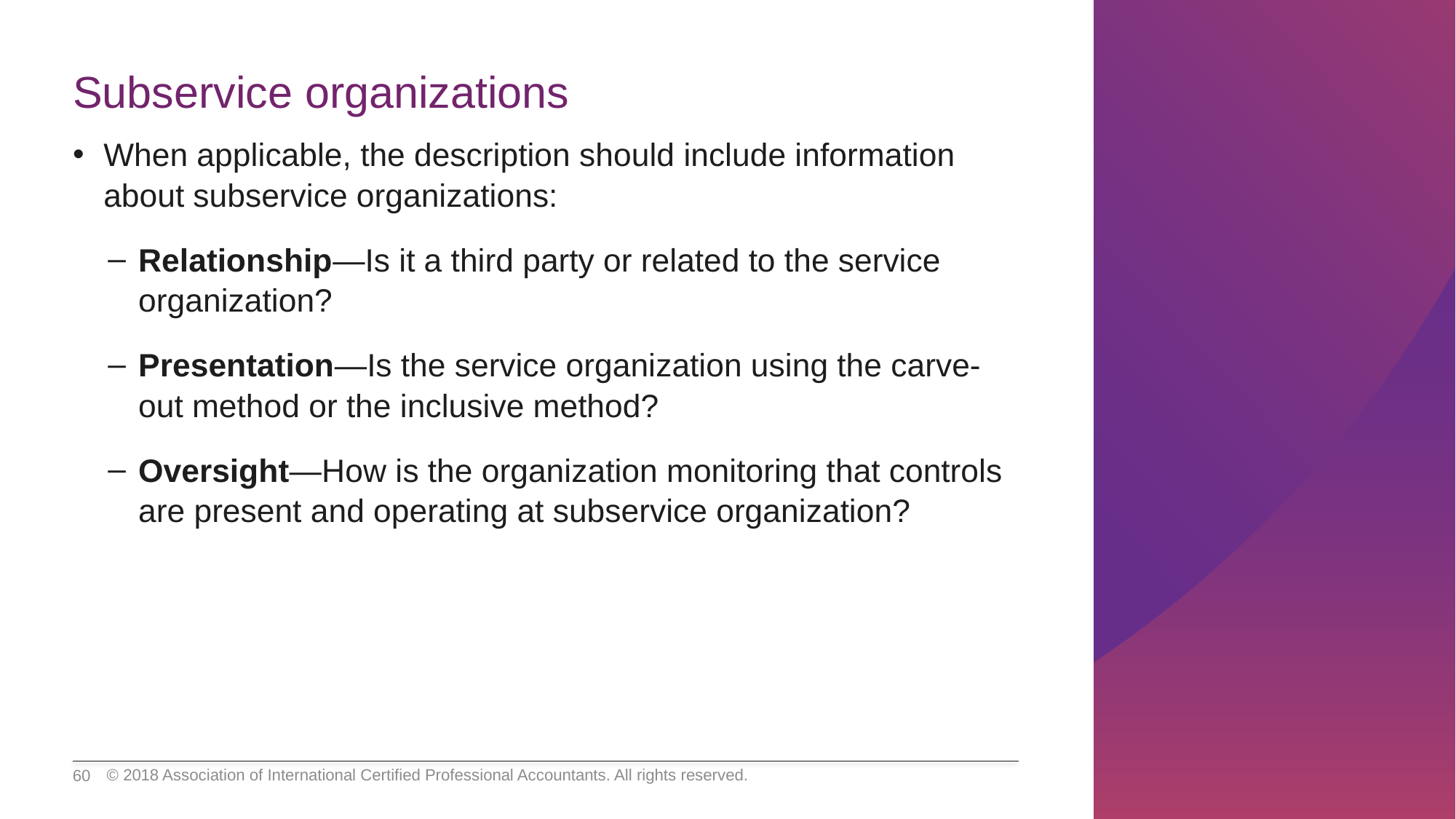

# Subservice organizations
When applicable, the description should include information about subservice organizations:
Relationship—Is it a third party or related to the service organization?
Presentation—Is the service organization using the carve-out method or the inclusive method?
Oversight—How is the organization monitoring that controls are present and operating at subservice organization?

© 2018 Association of International Certified Professional Accountants. All rights reserved.
60